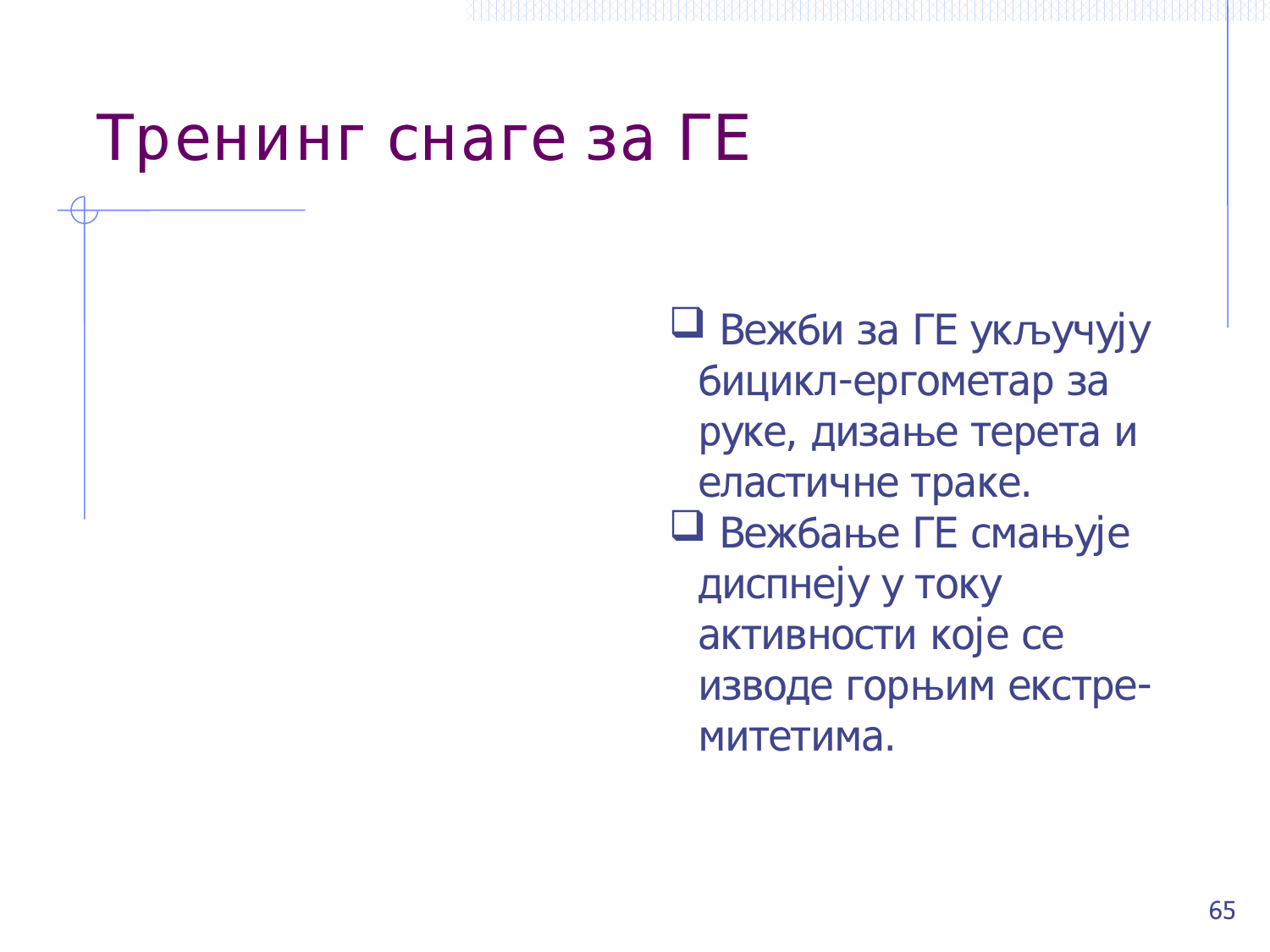

# Тренинг снаге за ГЕ

 Вежби за ГЕ укључују бицикл-ергометар за руке, дизање терета и еластичне траке.
 Вежбање ГЕ смањује диспнеју у току активности које се изводе горњим екстре- митетима.
65